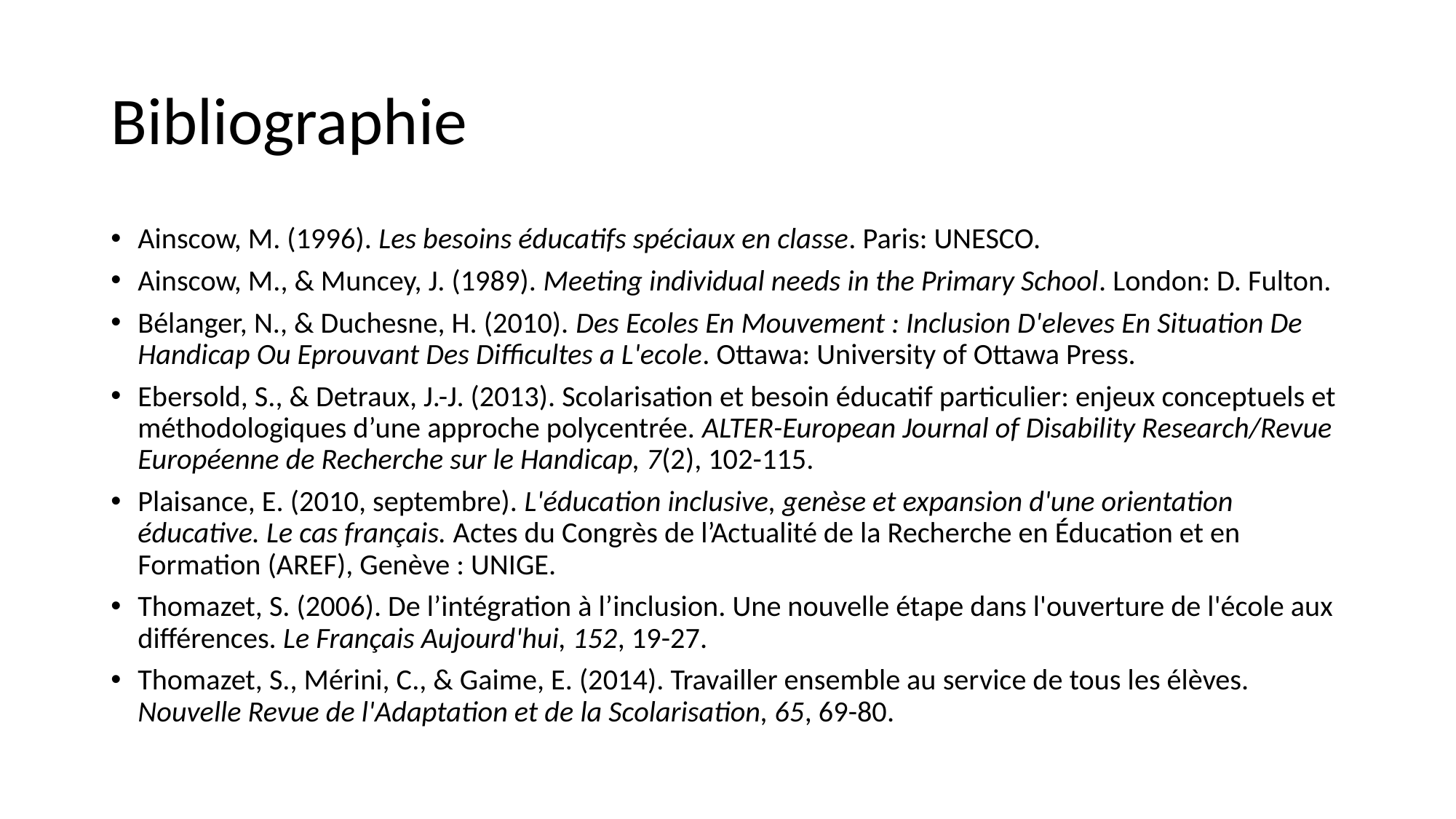

# Bibliographie
Ainscow, M. (1996). Les besoins éducatifs spéciaux en classe. Paris: UNESCO.
Ainscow, M., & Muncey, J. (1989). Meeting individual needs in the Primary School. London: D. Fulton.
Bélanger, N., & Duchesne, H. (2010). Des Ecoles En Mouvement : Inclusion D'eleves En Situation De Handicap Ou Eprouvant Des Difficultes a L'ecole. Ottawa: University of Ottawa Press.
Ebersold, S., & Detraux, J.-J. (2013). Scolarisation et besoin éducatif particulier: enjeux conceptuels et méthodologiques d’une approche polycentrée. ALTER-European Journal of Disability Research/Revue Européenne de Recherche sur le Handicap, 7(2), 102-115.
Plaisance, E. (2010, septembre). L'éducation inclusive, genèse et expansion d'une orientation éducative. Le cas français. Actes du Congrès de l’Actualité de la Recherche en Éducation et en Formation (AREF), Genève : UNIGE.
Thomazet, S. (2006). De l’intégration à l’inclusion. Une nouvelle étape dans l'ouverture de l'école aux différences. Le Français Aujourd'hui, 152, 19-27.
Thomazet, S., Mérini, C., & Gaime, E. (2014). Travailler ensemble au service de tous les élèves. Nouvelle Revue de l'Adaptation et de la Scolarisation, 65, 69-80.